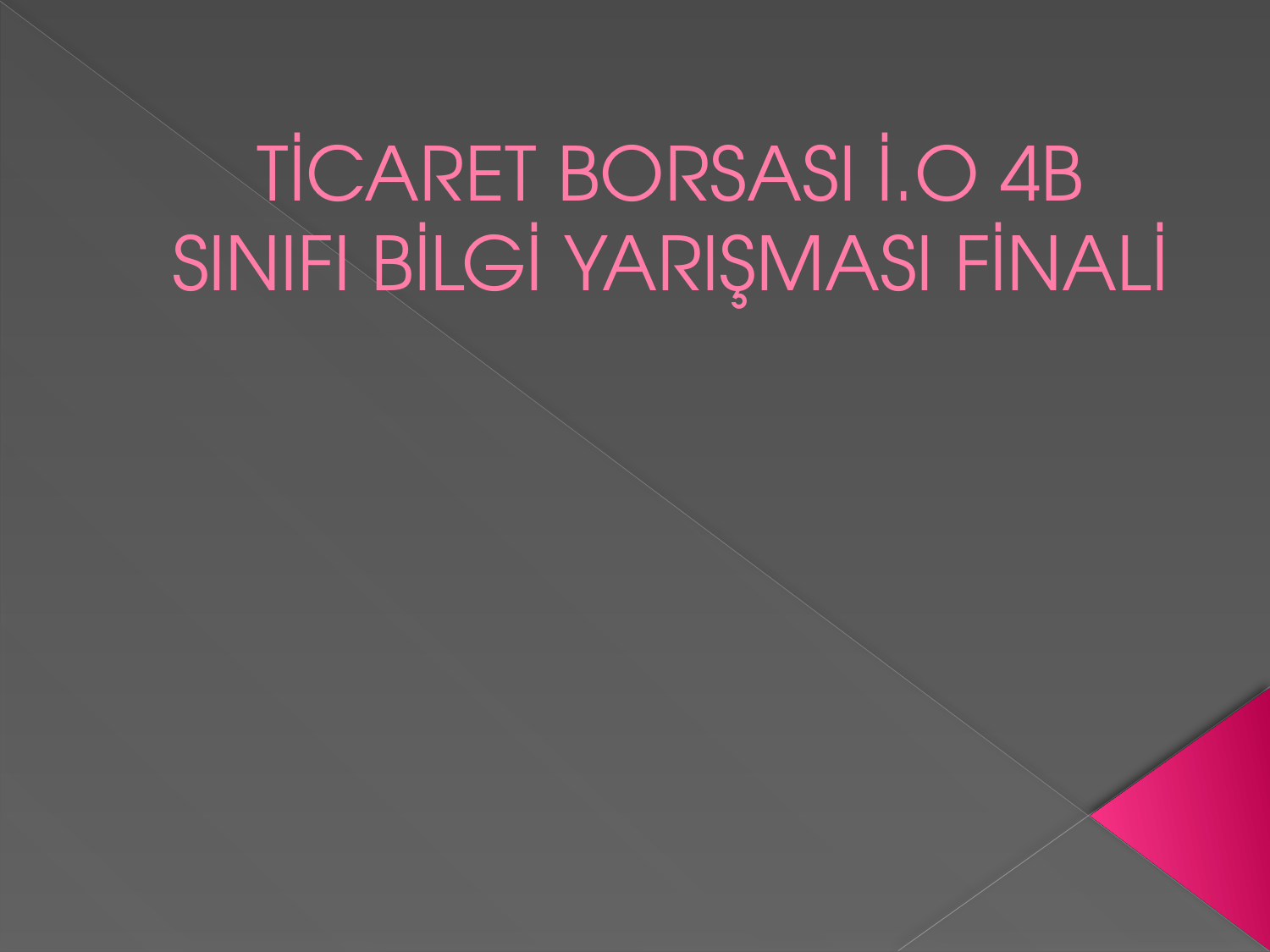

# TİCARET BORSASI İ.O 4B SINIFI BİLGİ YARIŞMASI FİNALİ